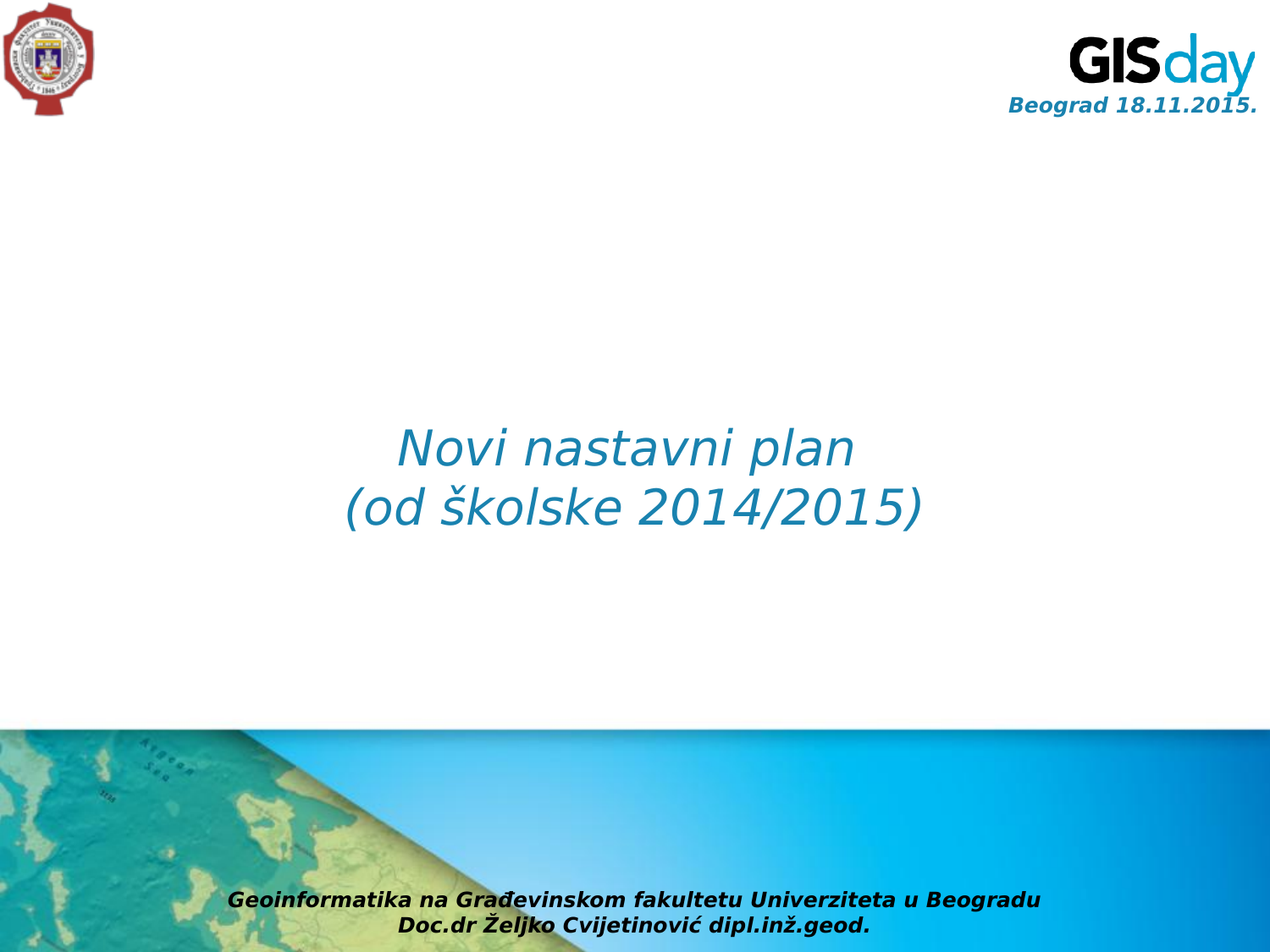

# Novi nastavni plan (od školske 2014/2015)